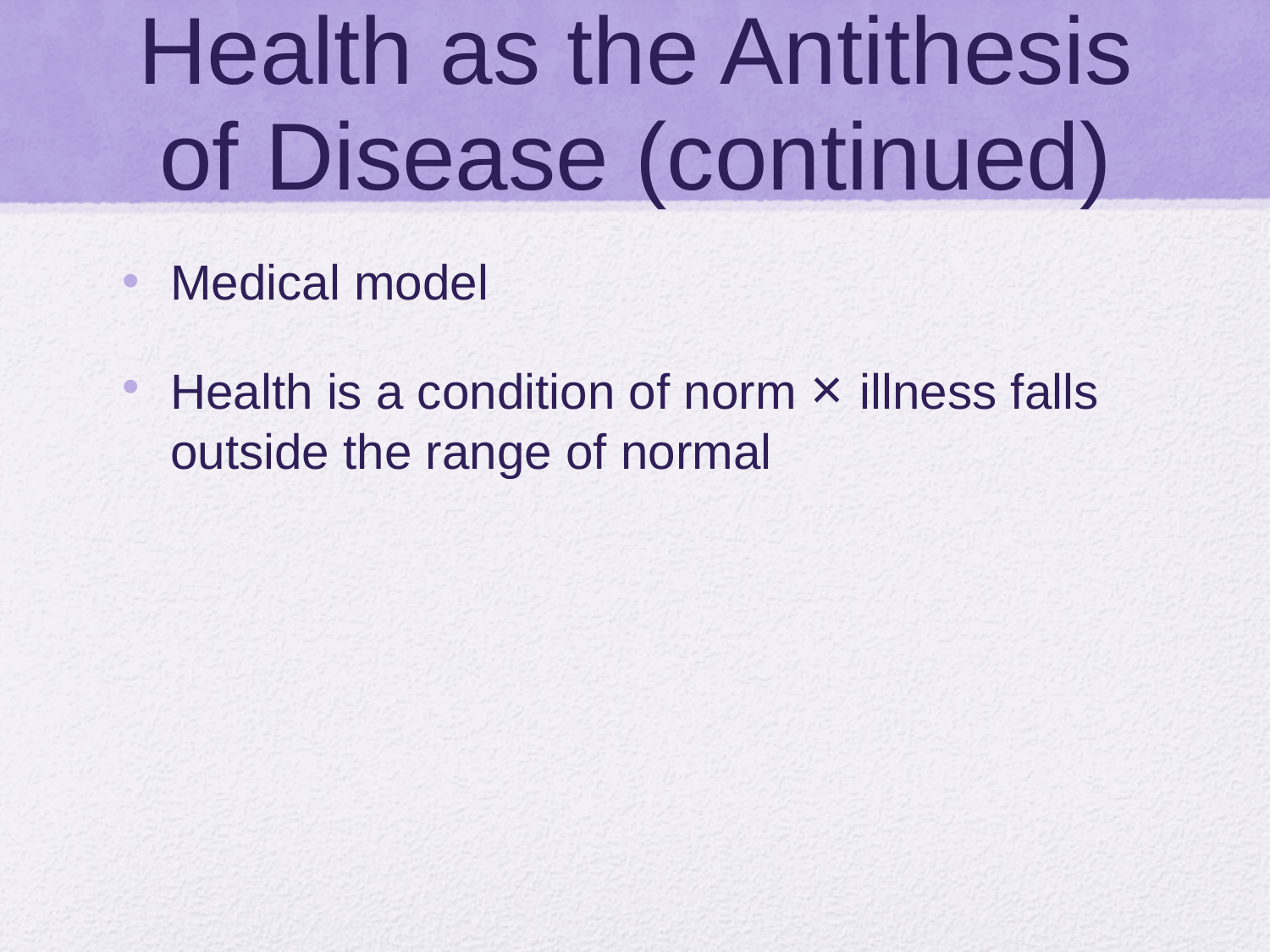

# Health as the Antithesis of Disease (continued)
Medical model
Health is a condition of norm × illness falls outside the range of normal